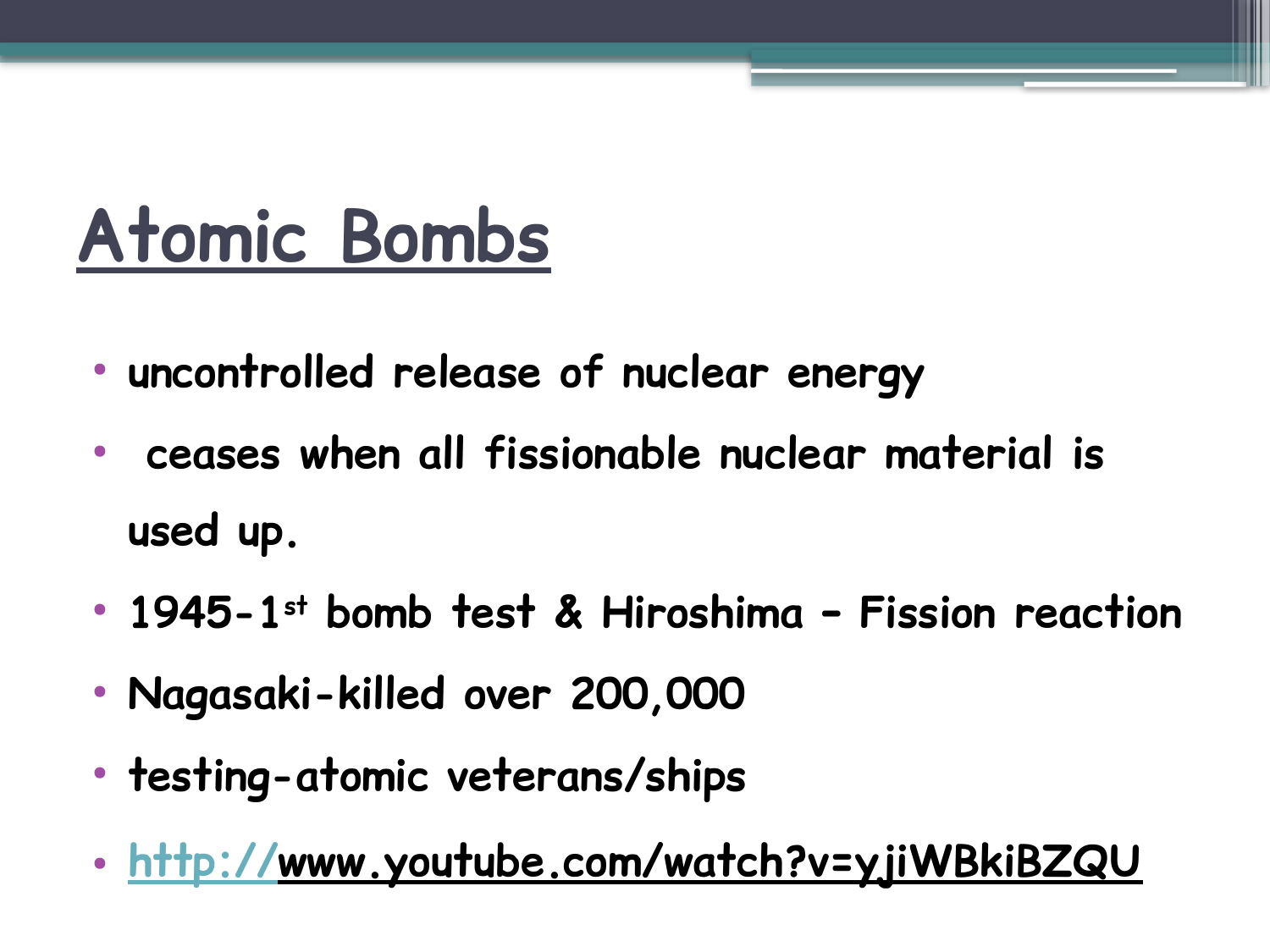

# Atomic Bombs
uncontrolled release of nuclear energy
 ceases when all fissionable nuclear material is used up.
1945-1st bomb test & Hiroshima – Fission reaction
Nagasaki-killed over 200,000
testing-atomic veterans/ships
http://www.youtube.com/watch?v=yjiWBkiBZQU